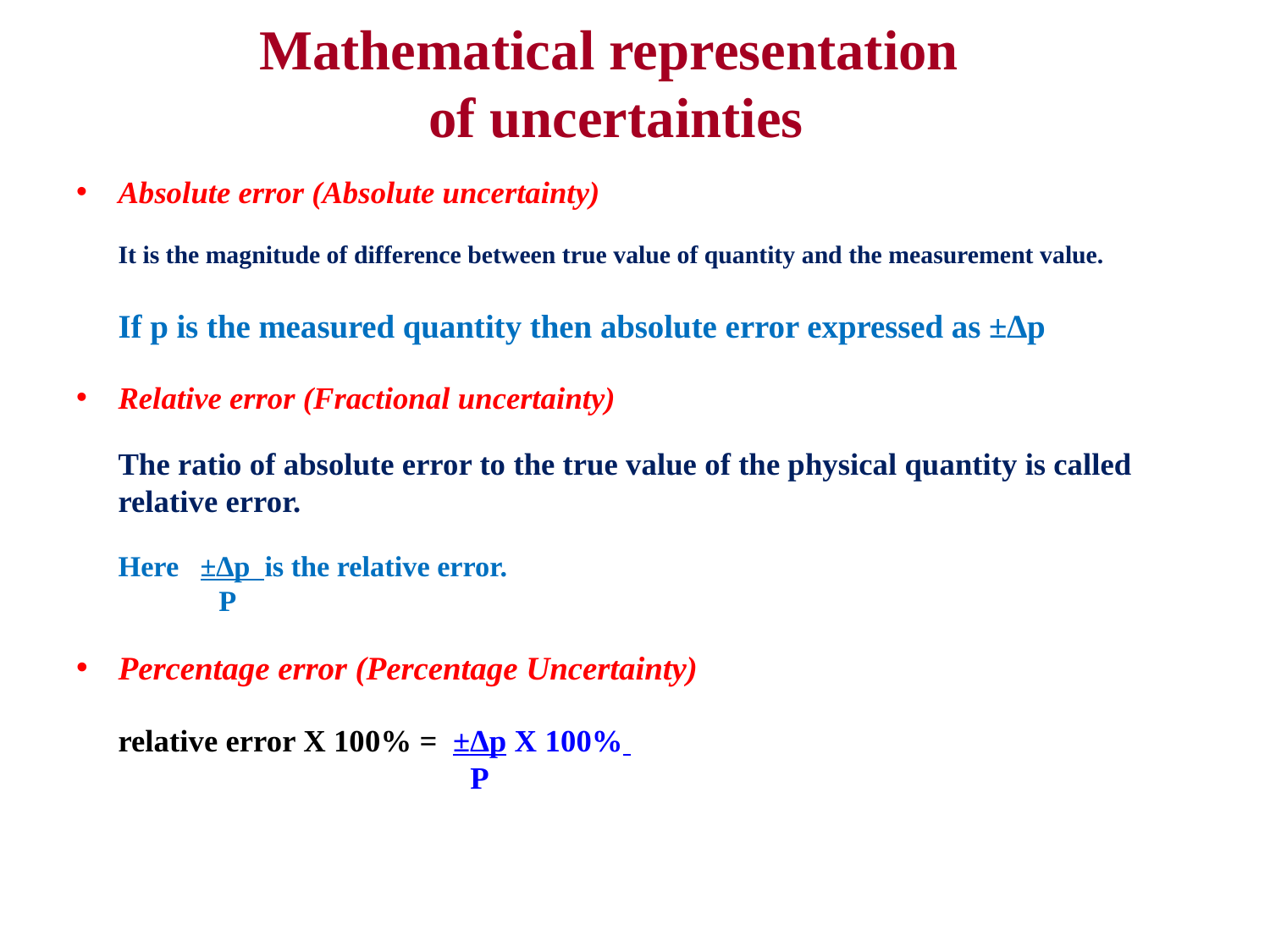

# Mathematical representation of uncertainties
Absolute error (Absolute uncertainty)
It is the magnitude of difference between true value of quantity and the measurement value.
If p is the measured quantity then absolute error expressed as ±∆p

Relative error (Fractional uncertainty)
The ratio of absolute error to the true value of the physical quantity is called relative error.
Here   ±∆p  is the relative error.
              P
Percentage error (Percentage Uncertainty)
relative error X 100% =  ±∆p X 100%
                                             P